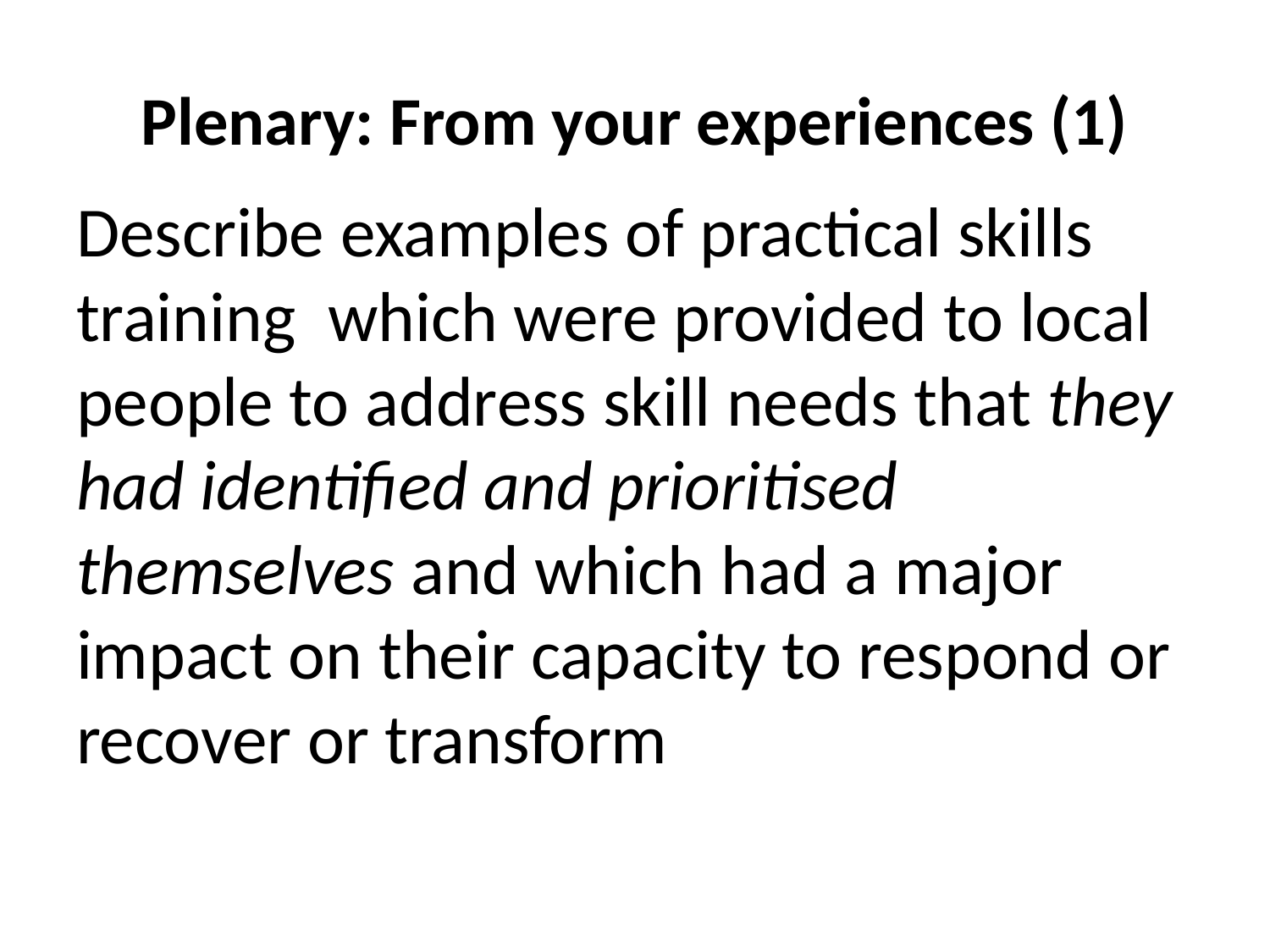

# Plenary: From your experiences (1)
Describe examples of practical skills training  which were provided to local people to address skill needs that they had identified and prioritised themselves and which had a major impact on their capacity to respond or recover or transform